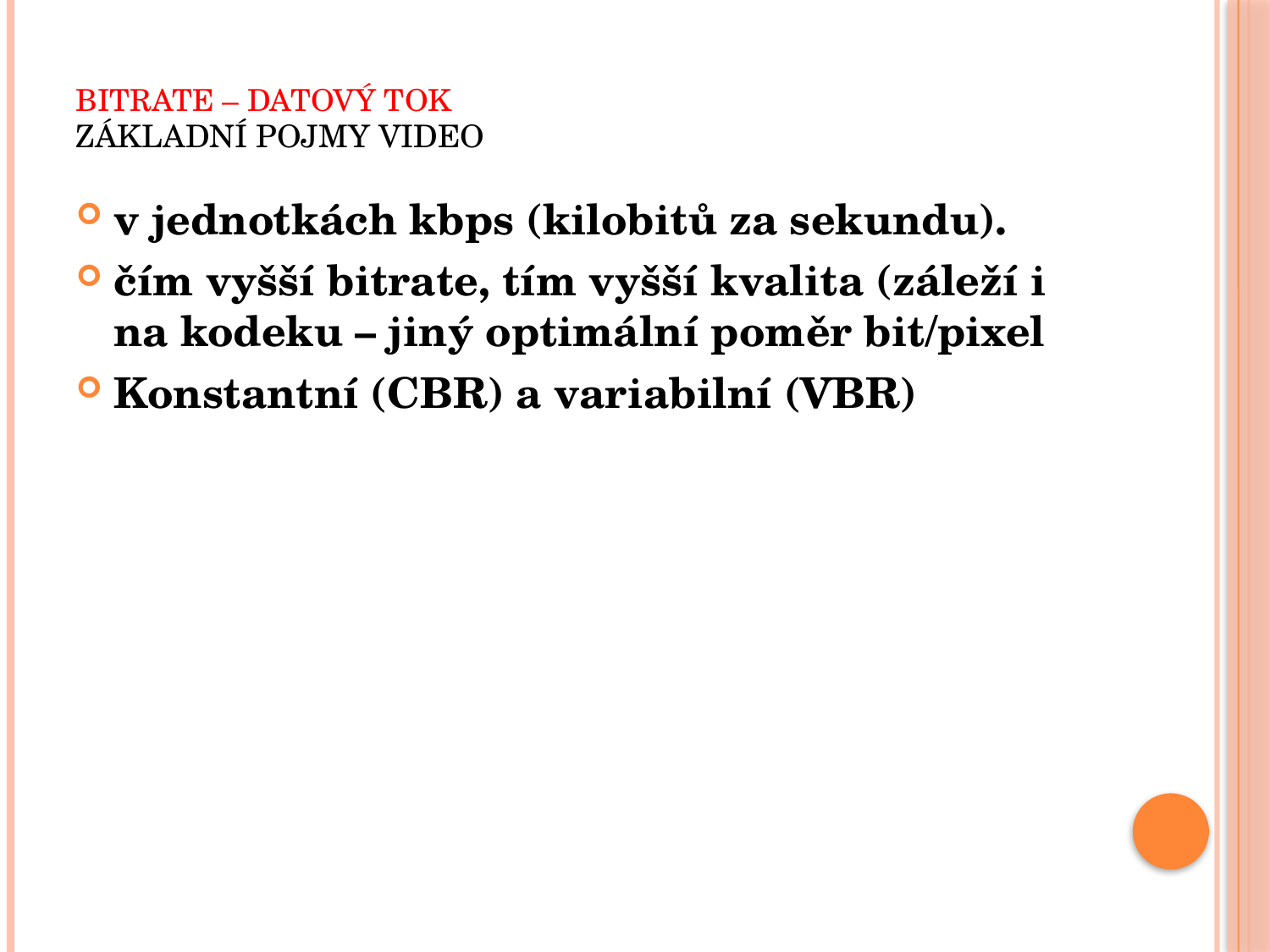

# Bitrate – datový tok Základní pojmy video
v jednotkách kbps (kilobitů za sekundu).
čím vyšší bitrate, tím vyšší kvalita (záleží i na kodeku – jiný optimální poměr bit/pixel
Konstantní (CBR) a variabilní (VBR)